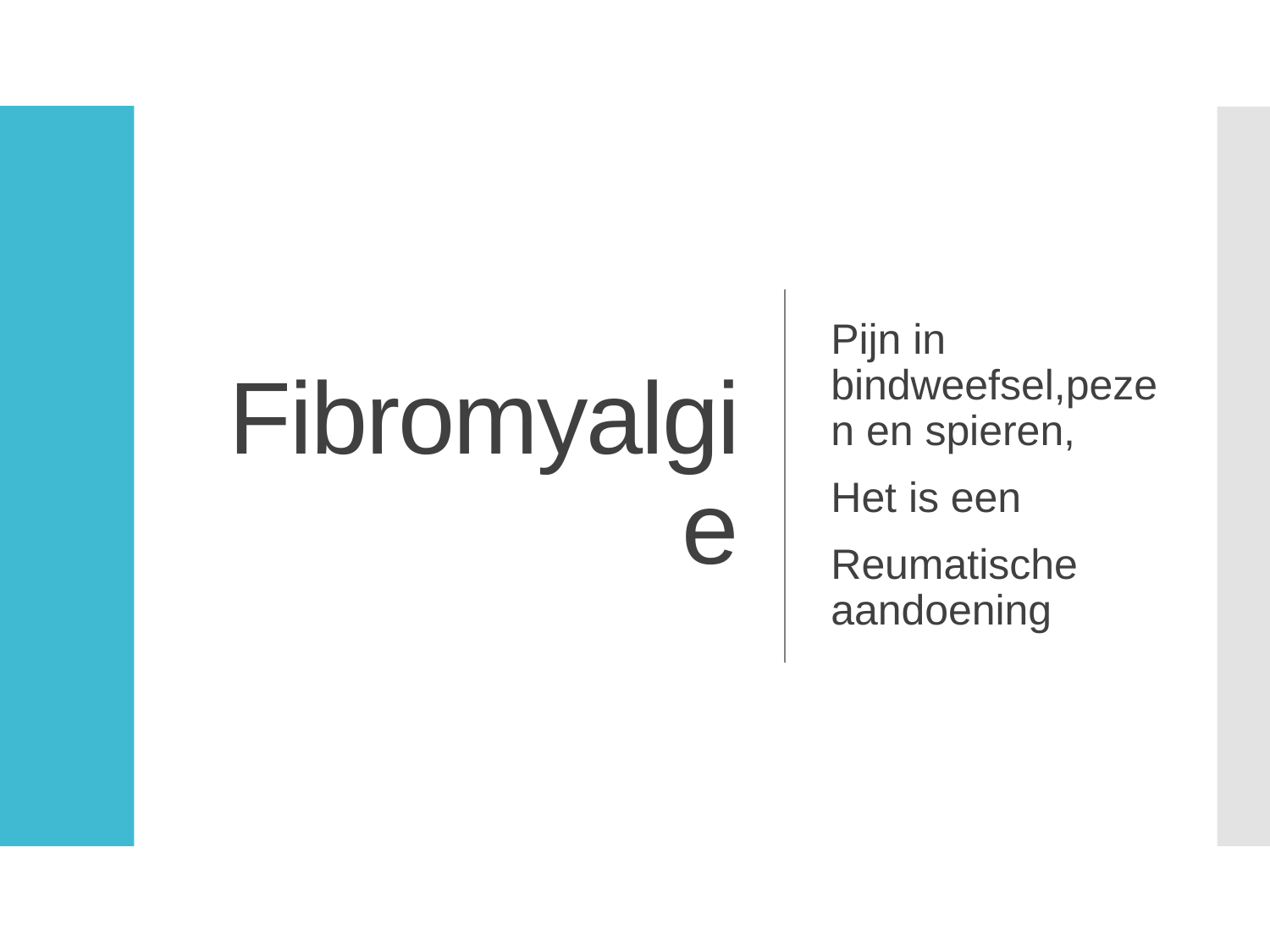

# Fibromyalgie
Pijn in bindweefsel,pezen en spieren,
Het is een
Reumatische aandoening